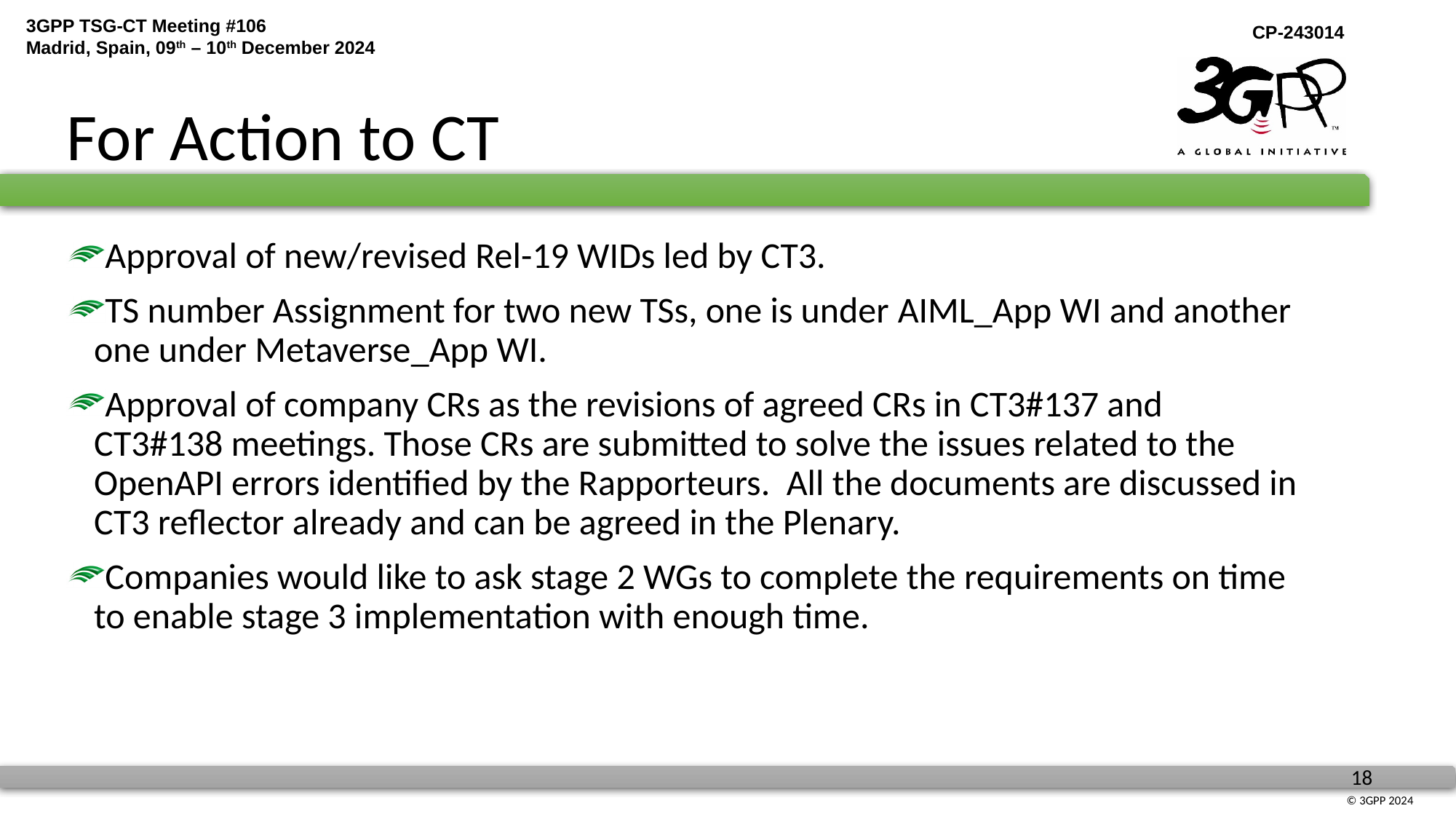

# For Action to CT
Approval of new/revised Rel-19 WIDs led by CT3.
TS number Assignment for two new TSs, one is under AIML_App WI and another one under Metaverse_App WI.
Approval of company CRs as the revisions of agreed CRs in CT3#137 and CT3#138 meetings. Those CRs are submitted to solve the issues related to the OpenAPI errors identified by the Rapporteurs.  All the documents are discussed in CT3 reflector already and can be agreed in the Plenary.
Companies would like to ask stage 2 WGs to complete the requirements on time to enable stage 3 implementation with enough time.